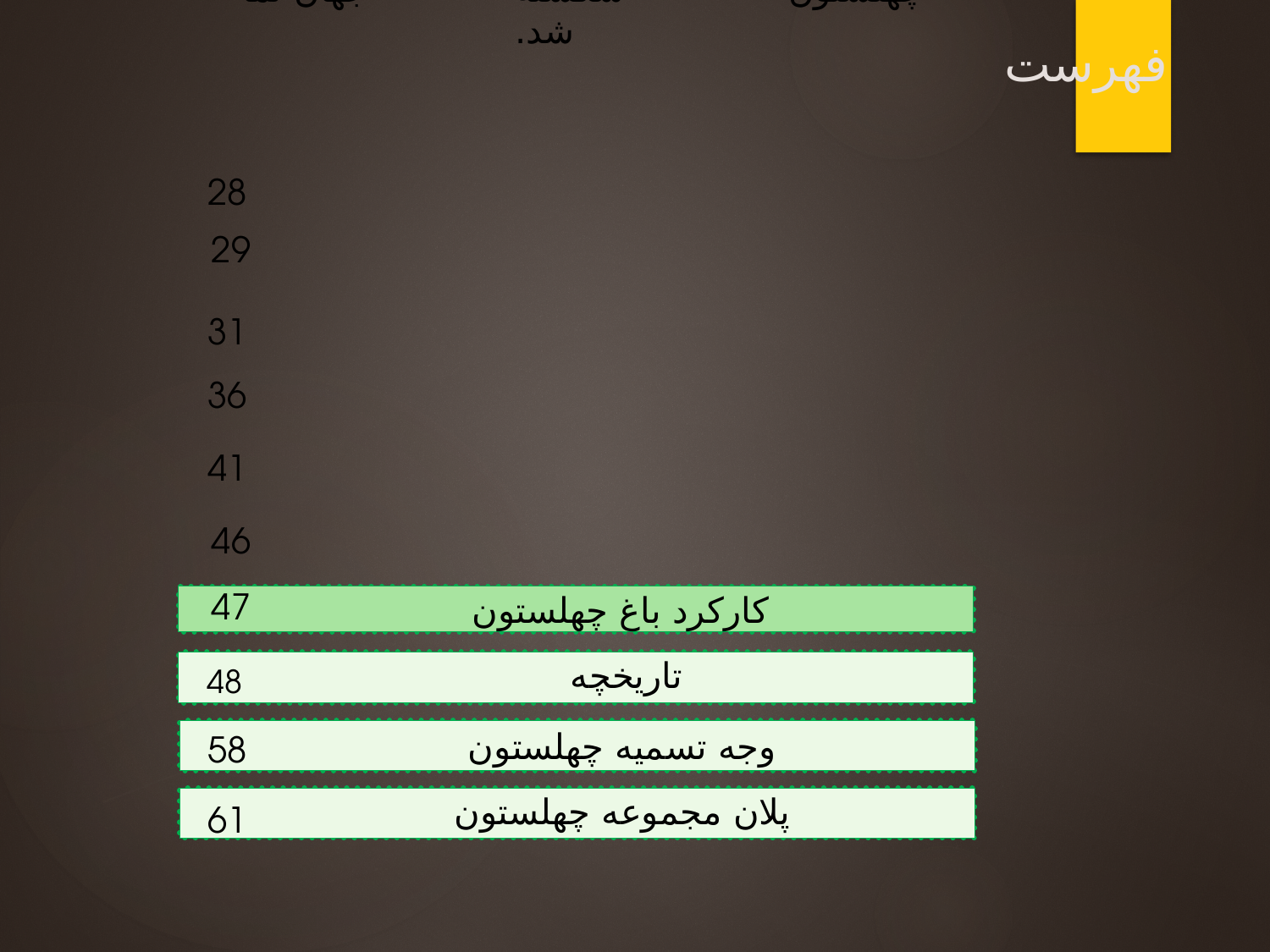

# فهرست
28
29
31
36
41
46
47

کارکرد باغ چهلستون

تاریخچه
48

وجه تسمیه چهلستون

58

پلان مجموعه چهلستون
61